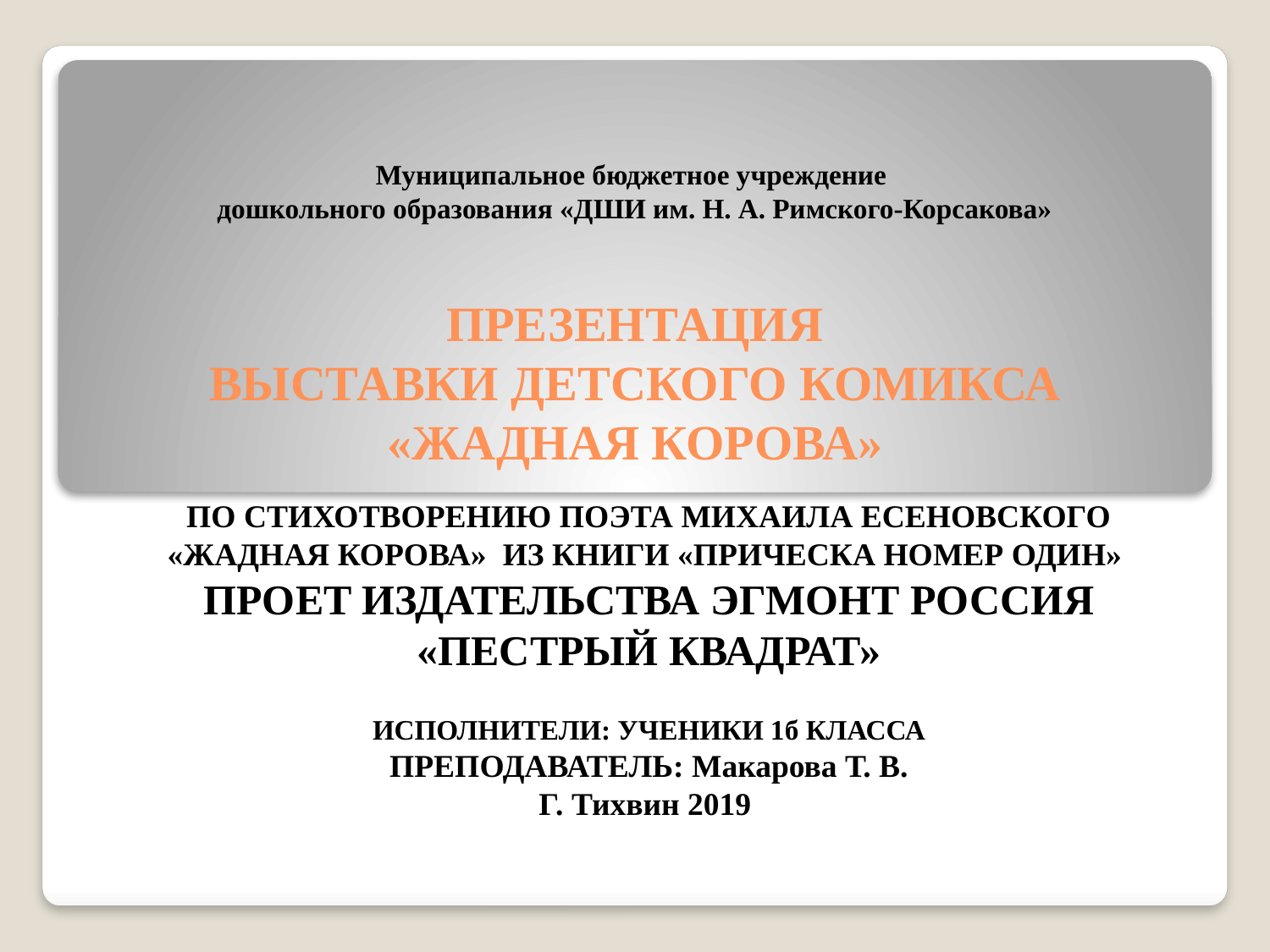

# Муниципальное бюджетное учреждение дошкольного образования «ДШИ им. Н. А. Римского-Корсакова» ПРЕЗЕНТАЦИЯ ВЫСТАВКИ ДЕТСКОГО КОМИКСА «ЖАДНАЯ КОРОВА»
ПО СТИХОТВОРЕНИЮ ПОЭТА МИХАИЛА ЕСЕНОВСКОГО «ЖАДНАЯ КОРОВА»  ИЗ КНИГИ «ПРИЧЕСКА НОМЕР ОДИН»
ПРОЕТ ИЗДАТЕЛЬСТВА ЭГМОНТ РОССИЯ «ПЕСТРЫЙ КВАДРАТ»

ИСПОЛНИТЕЛИ: УЧЕНИКИ 1б КЛАССА
ПРЕПОДАВАТЕЛЬ: Макарова Т. В.
Г. Тихвин 2019